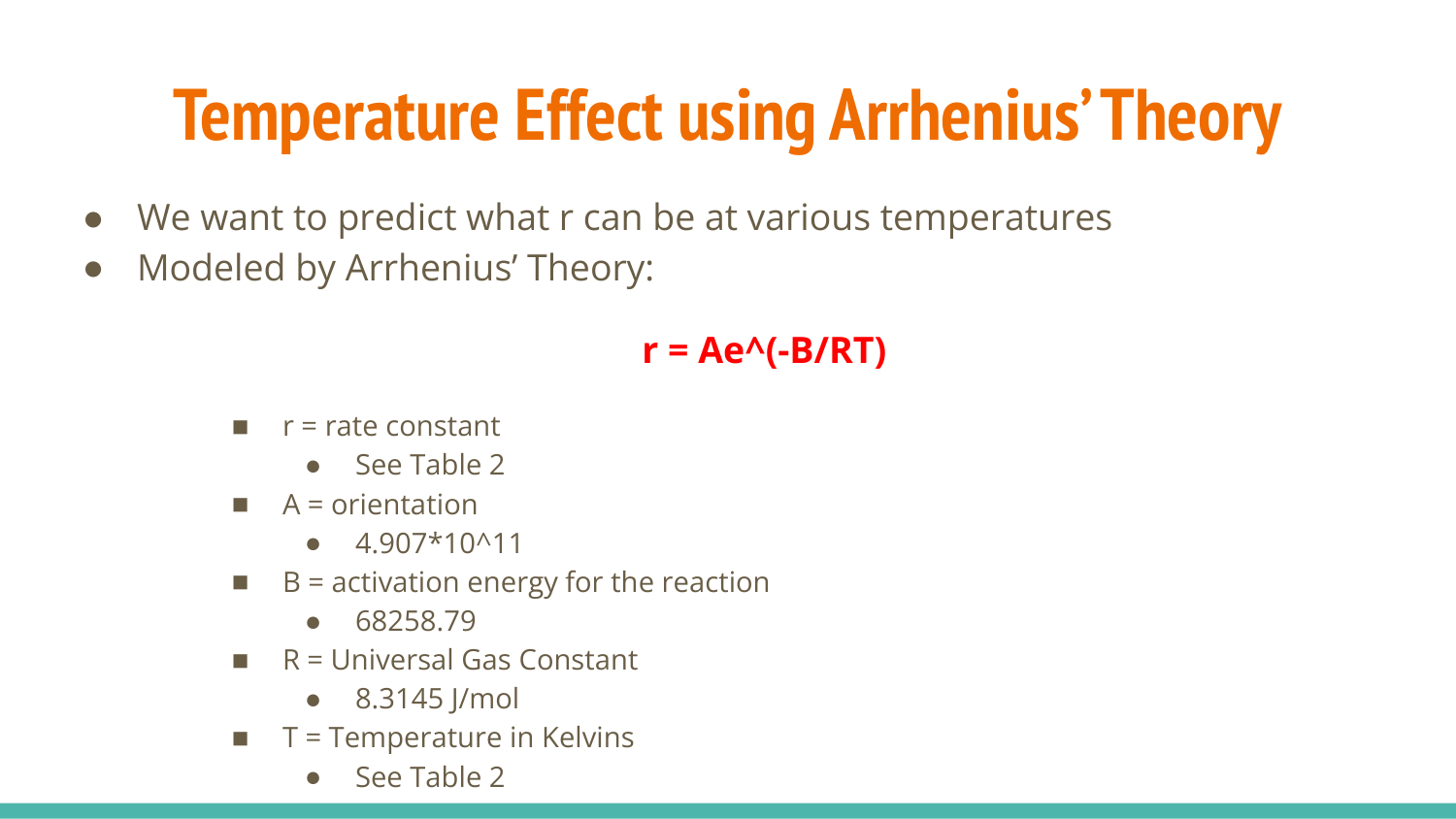

# Temperature Effect using Arrhenius’ Theory
We want to predict what r can be at various temperatures
Modeled by Arrhenius’ Theory:
r = Ae^(-B/RT)
r = rate constant
See Table 2
A = orientation
4.907*10^11
B = activation energy for the reaction
68258.79
R = Universal Gas Constant
8.3145 J/mol
T = Temperature in Kelvins
See Table 2